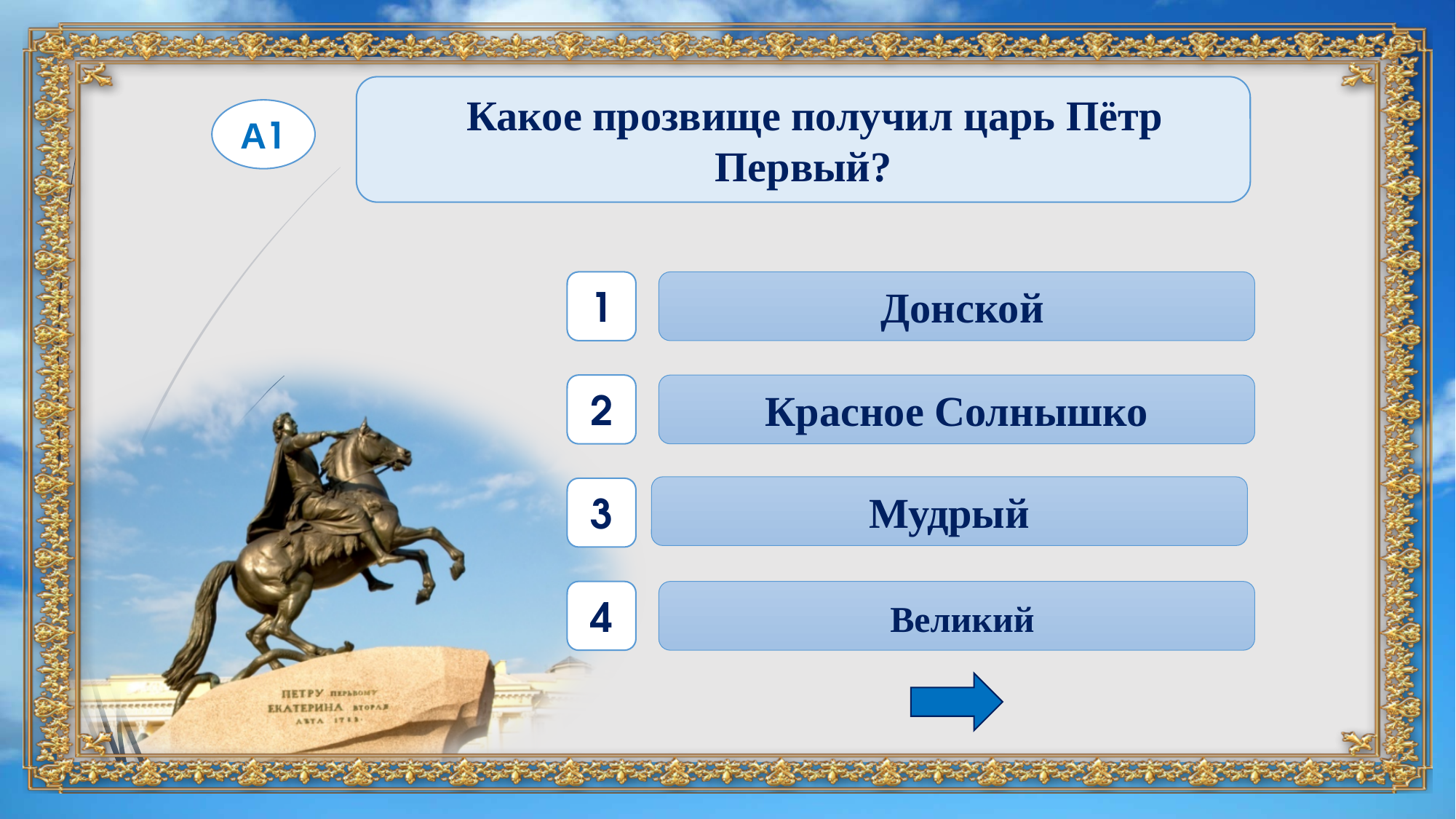

Какое прозвище получил царь Пётр Первый?
А1
1
 Донской
2
Красное Солнышко
Мудрый
3
4
 Великий